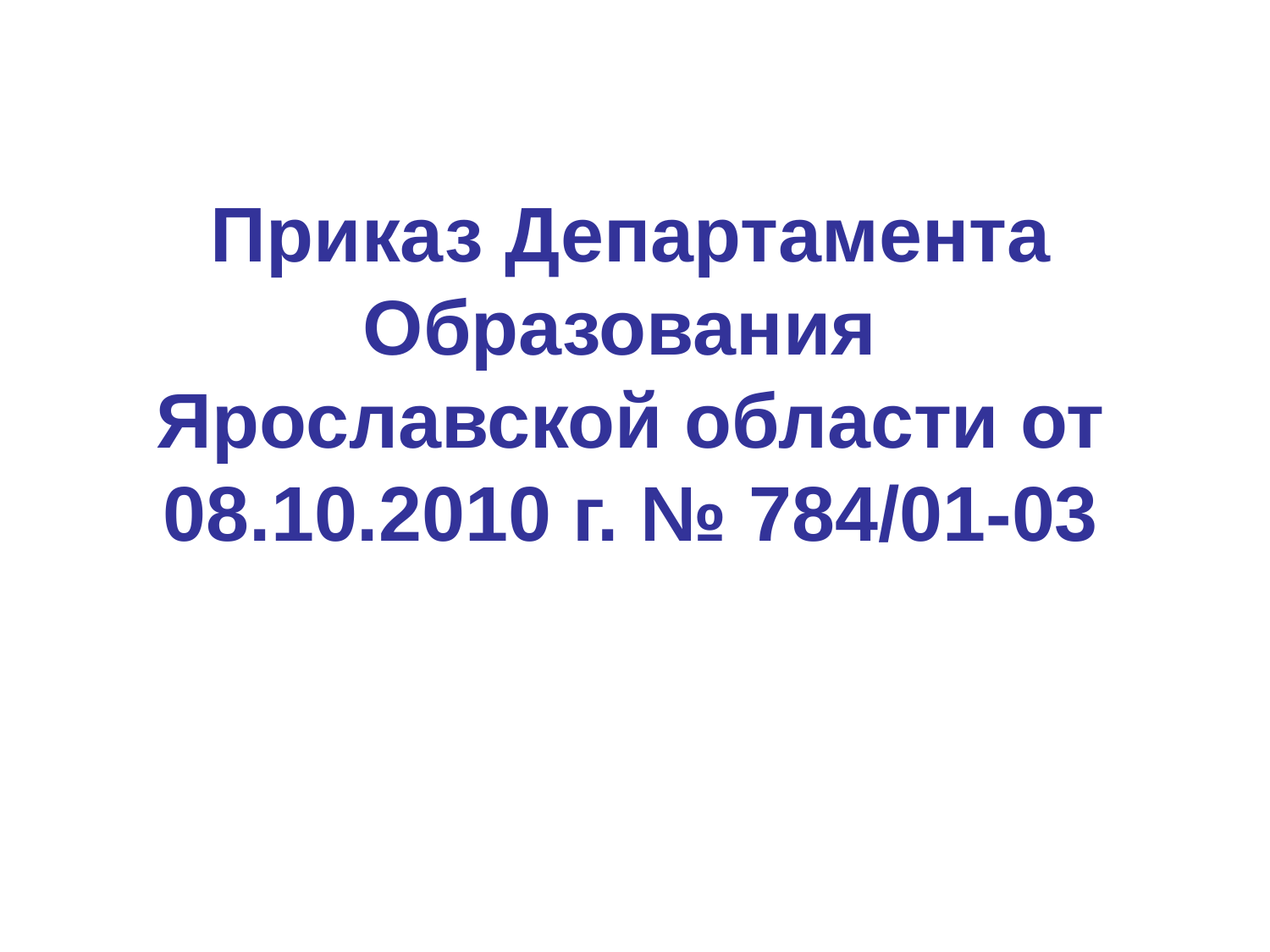

Приказ Департамента Образования
Ярославской области от 08.10.2010 г. № 784/01-03